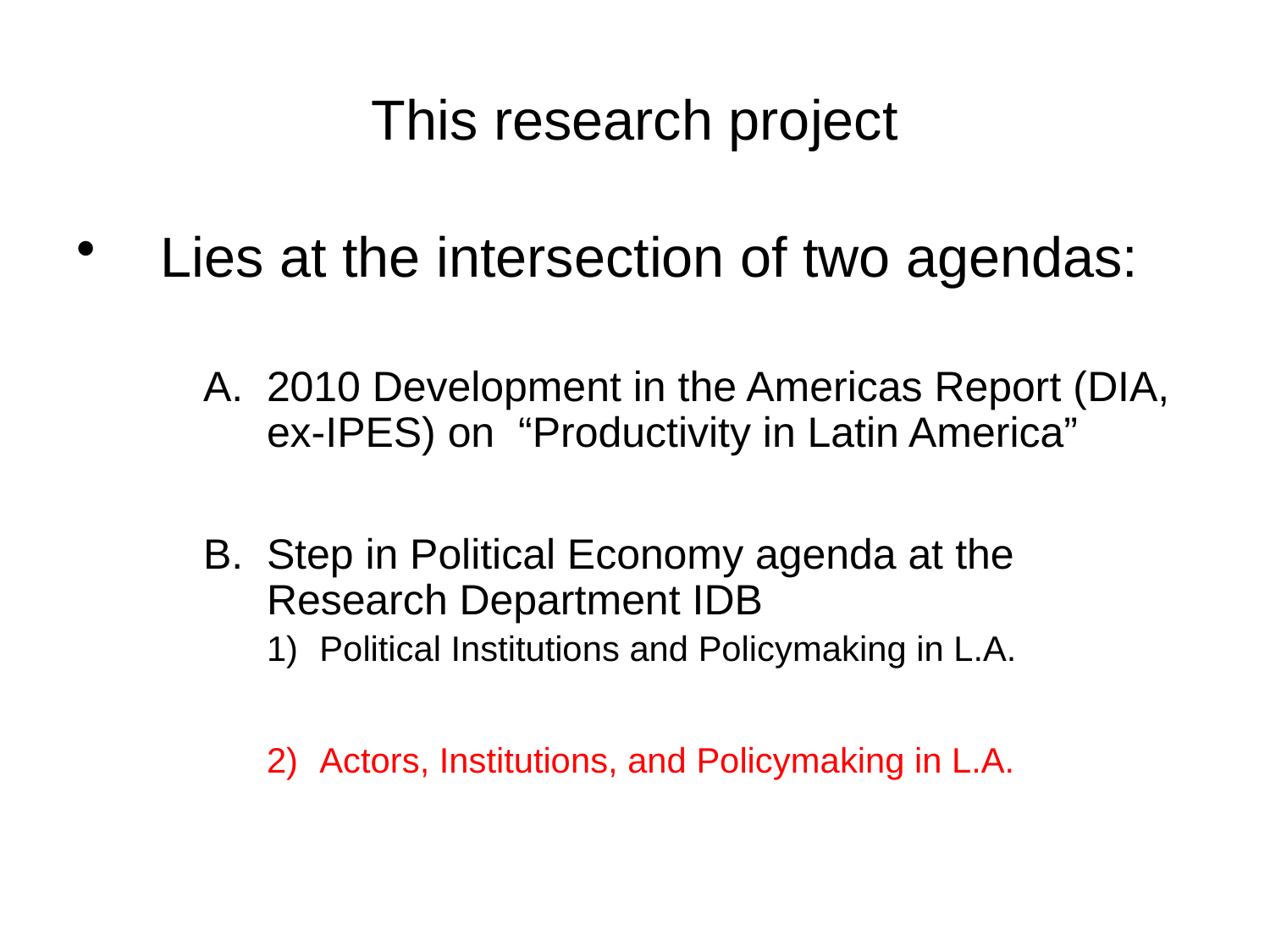

# This research project
Lies at the intersection of two agendas:

2010 Development in the Americas Report (DIA, ex-IPES) on  “Productivity in Latin America”

Step in Political Economy agenda at the Research Department IDB
Political Institutions and Policymaking in L.A.

Actors, Institutions, and Policymaking in L.A.